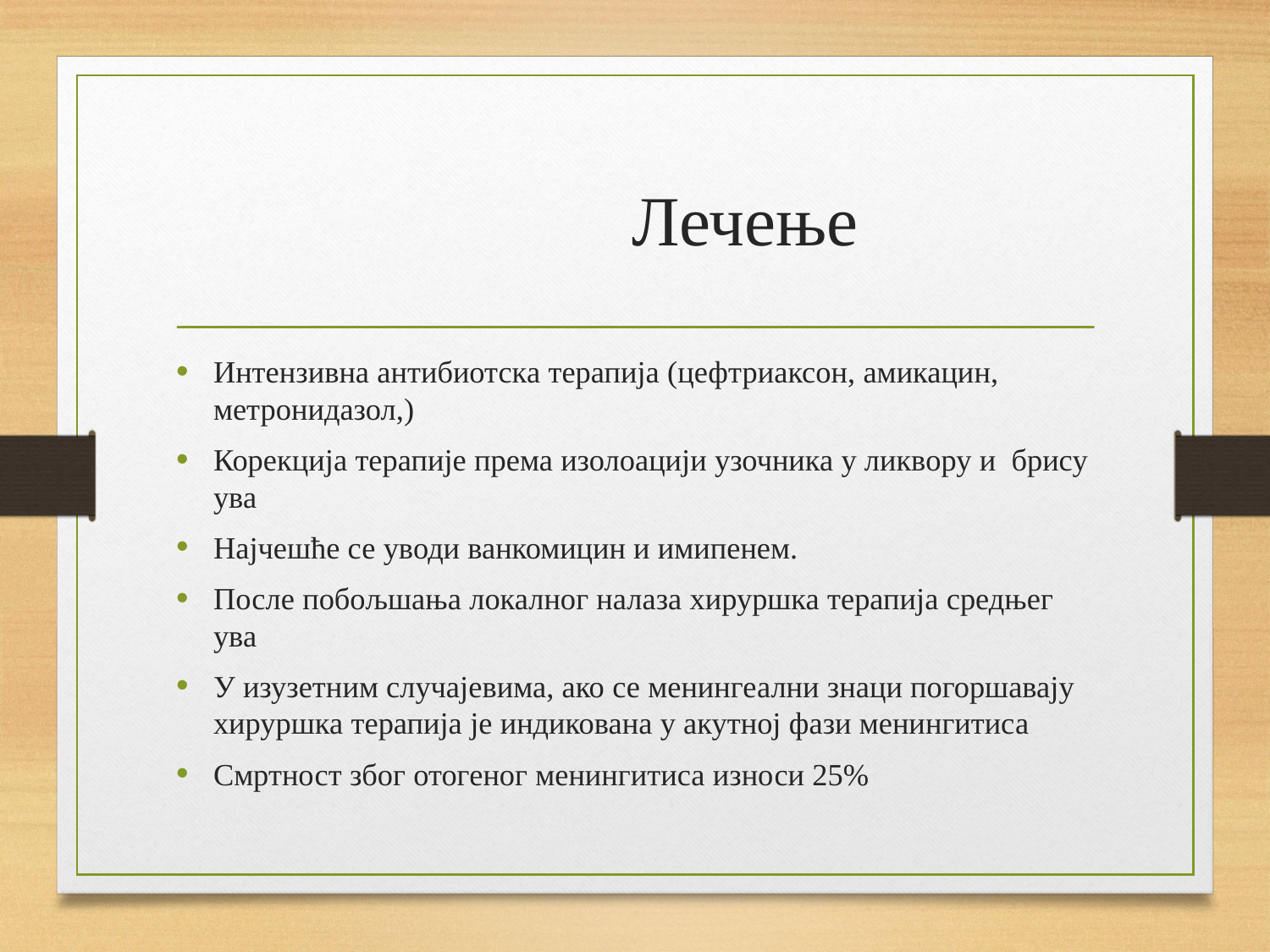

# Лечење
Интензивна антибиотска терапија (цефтриаксон, амикацин, метронидазол,)
Корекција терапије према изолоацији узочника у ликвору и  брису ува
Најчешће се уводи ванкомицин и имипенем.
После побољшања локалног налаза хируршка терапија средњег ува
У изузетним случајевима, ако се менингеални знаци погоршавају хируршка терапија је индикована у акутној фази менингитиса
Смртност због отогеног менингитиса износи 25%